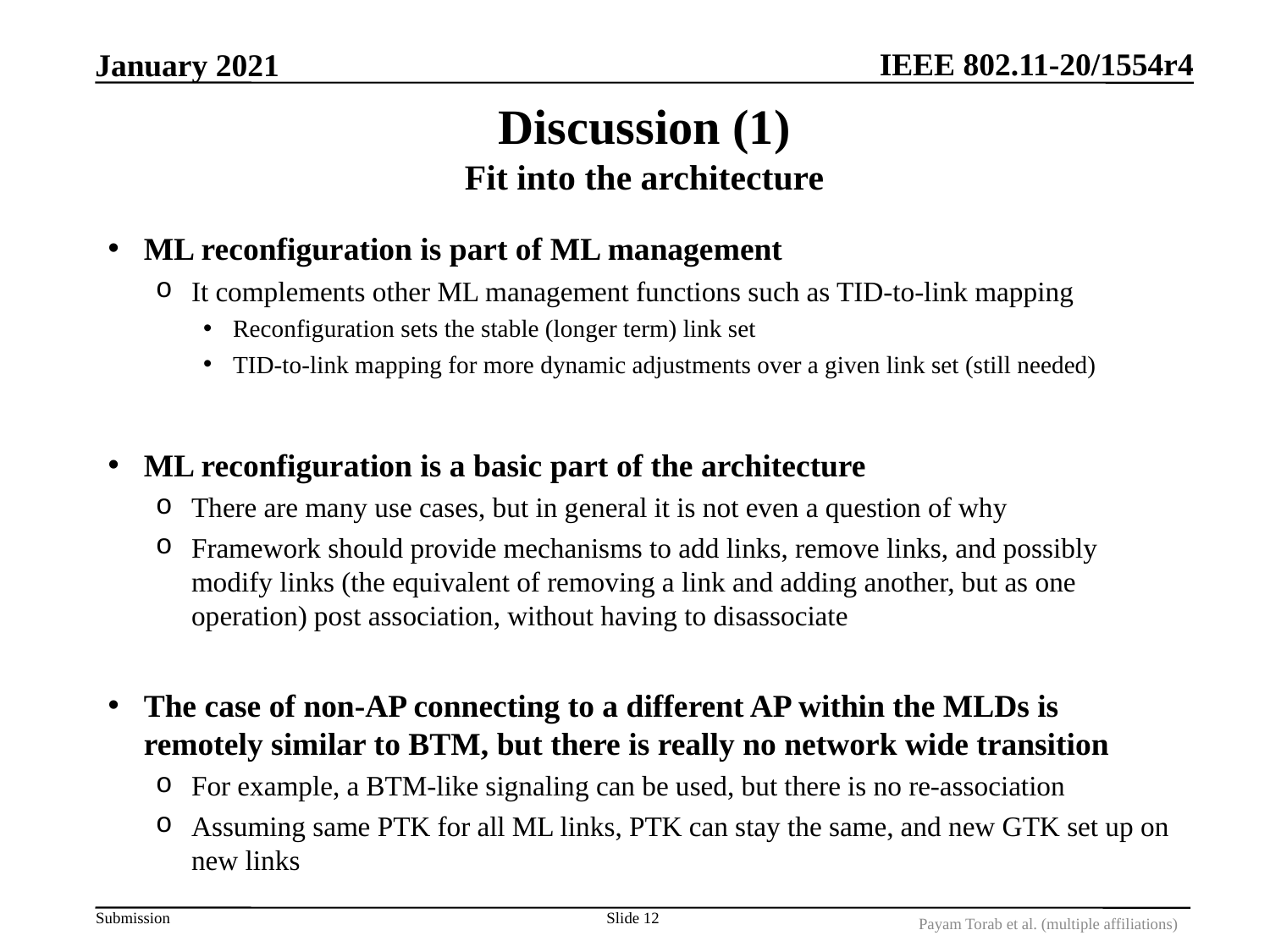

January 2021
# Discussion (1) Fit into the architecture
ML reconfiguration is part of ML management
It complements other ML management functions such as TID-to-link mapping
Reconfiguration sets the stable (longer term) link set
TID-to-link mapping for more dynamic adjustments over a given link set (still needed)

ML reconfiguration is a basic part of the architecture
There are many use cases, but in general it is not even a question of why
Framework should provide mechanisms to add links, remove links, and possibly modify links (the equivalent of removing a link and adding another, but as one operation) post association, without having to disassociate

The case of non-AP connecting to a different AP within the MLDs is remotely similar to BTM, but there is really no network wide transition
For example, a BTM-like signaling can be used, but there is no re-association
Assuming same PTK for all ML links, PTK can stay the same, and new GTK set up on new links
Slide 12
Payam Torab et al. (multiple affiliations)